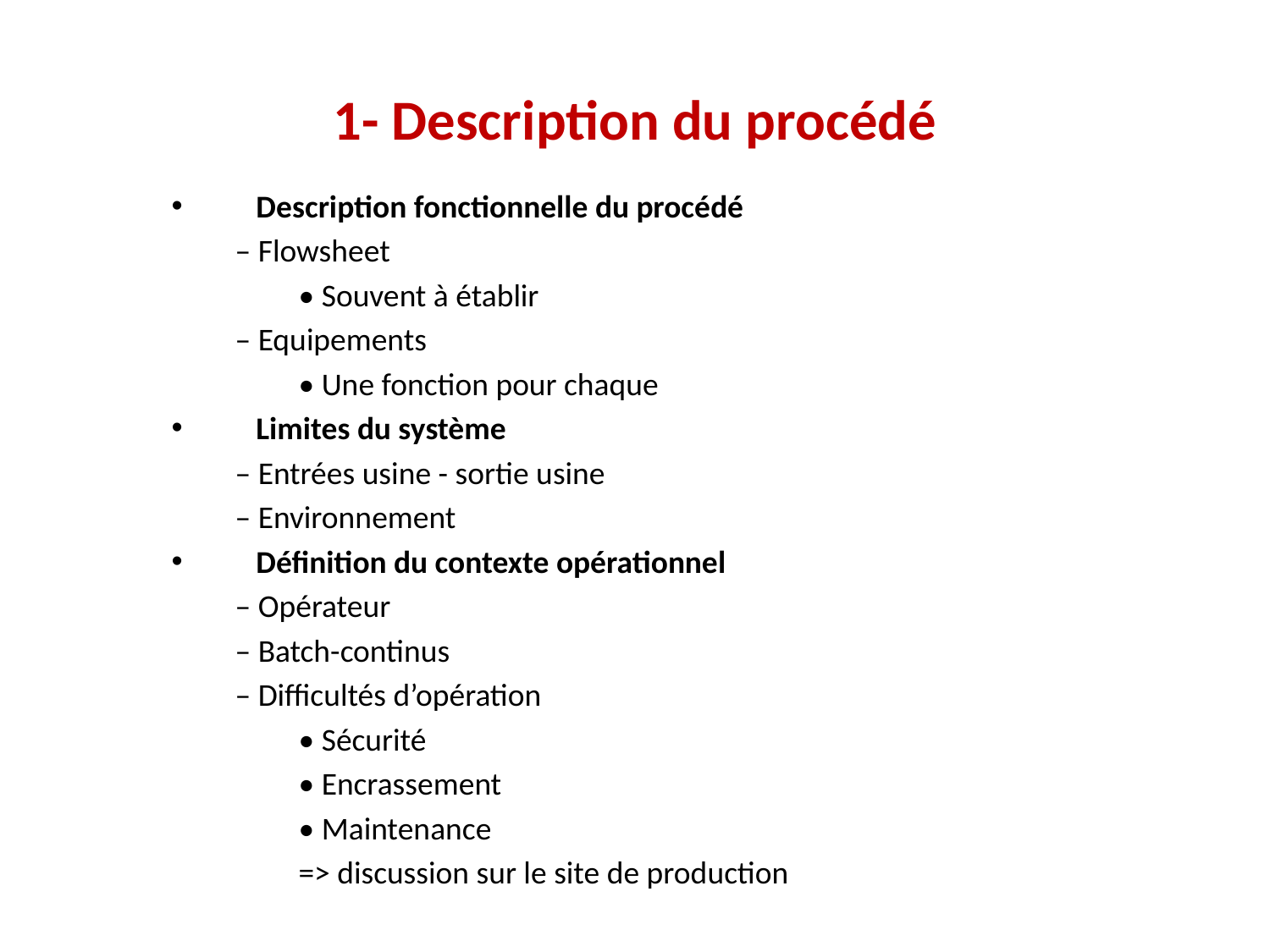

# 1- Description du procédé
Description fonctionnelle du procédé
– Flowsheet
• Souvent à établir
– Equipements
• Une fonction pour chaque
Limites du système
– Entrées usine - sortie usine
– Environnement
Définition du contexte opérationnel
– Opérateur
– Batch-continus
– Difficultés d’opération
• Sécurité
• Encrassement
• Maintenance
=> discussion sur le site de production